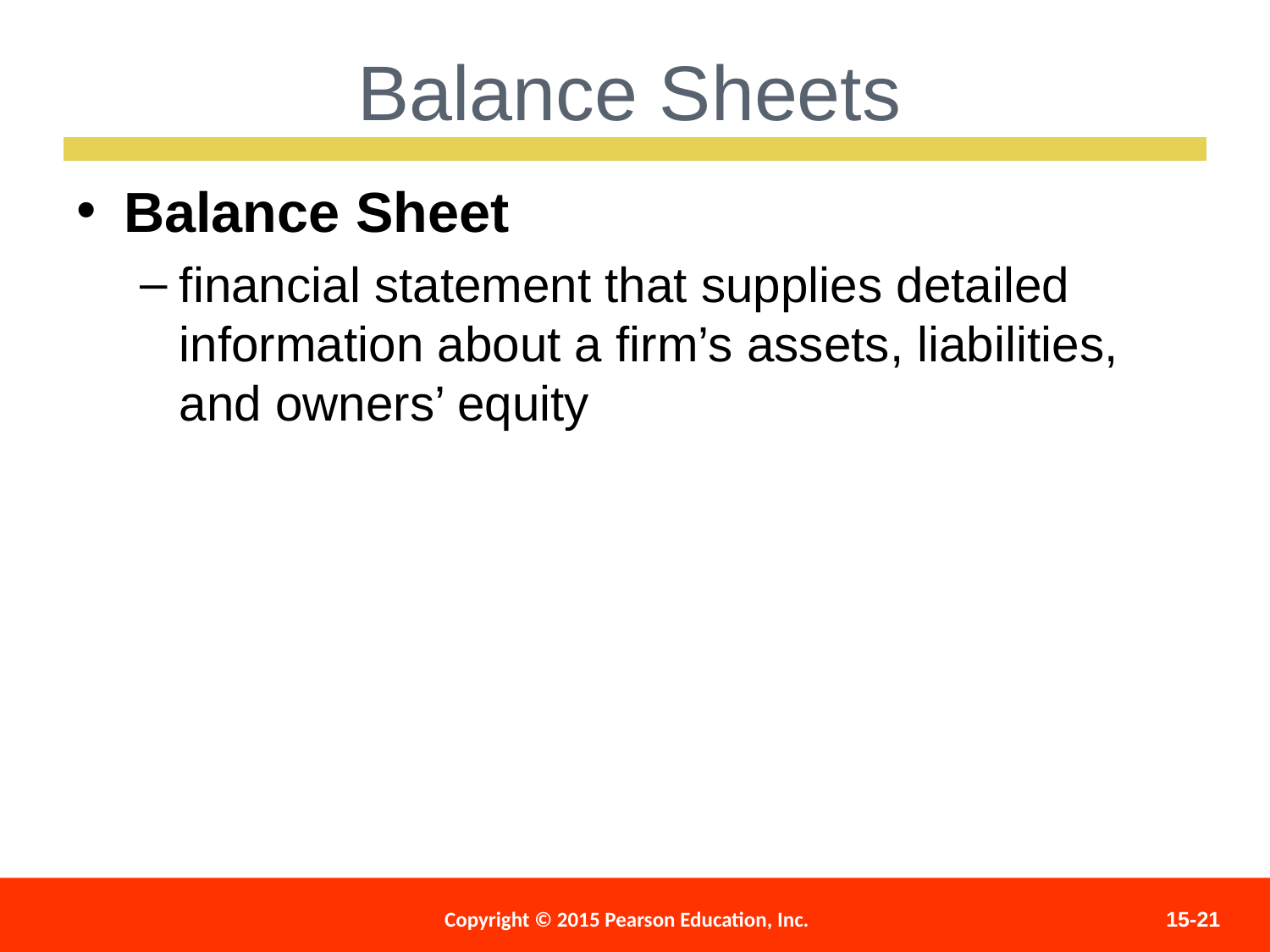

Balance Sheets
Balance Sheet
financial statement that supplies detailed information about a firm’s assets, liabilities, and owners’ equity